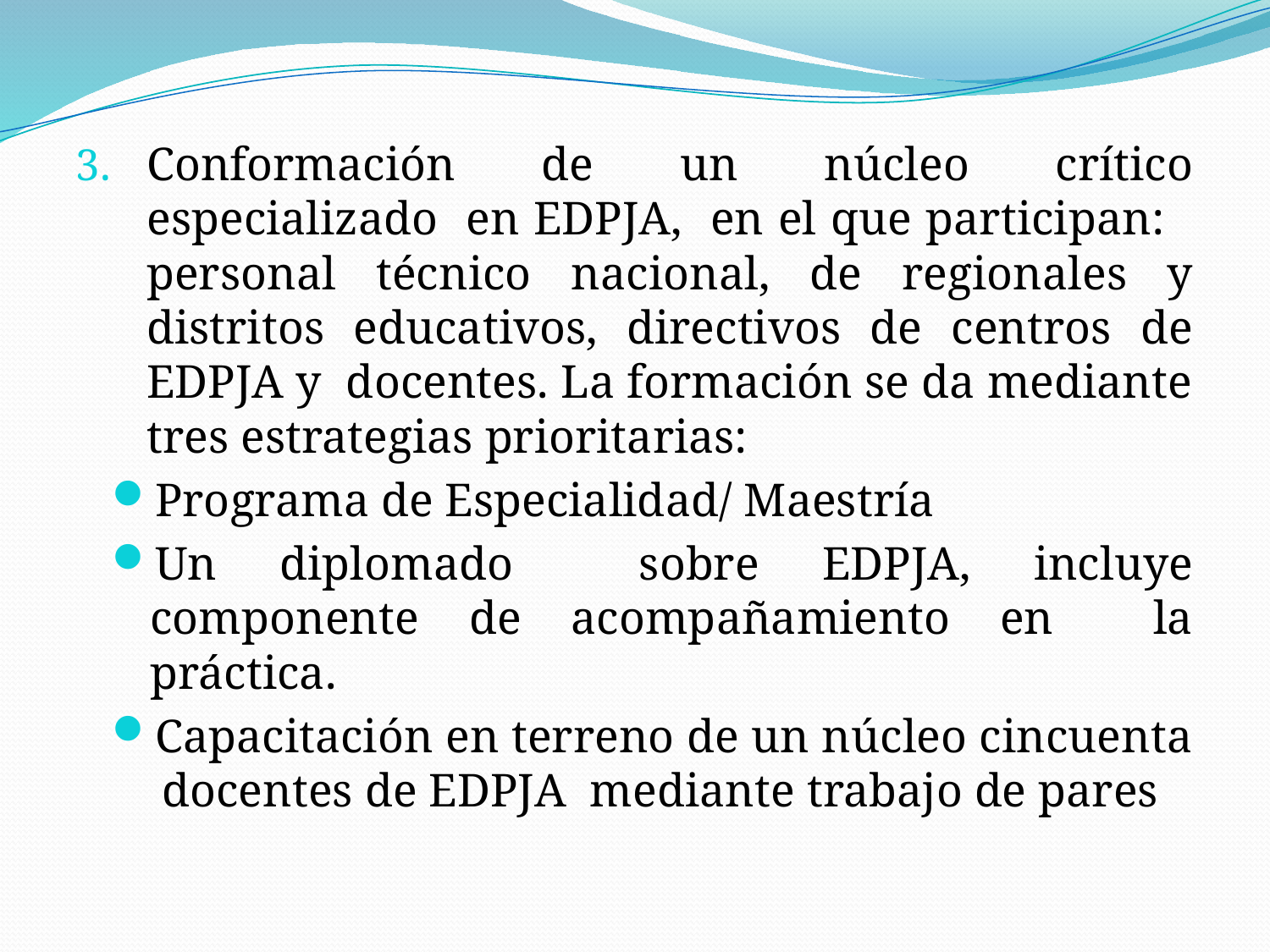

Conformación de un núcleo crítico especializado  en EDPJA,  en el que participan:   personal técnico nacional, de regionales y distritos educativos, directivos de centros de EDPJA y  docentes. La formación se da mediante tres estrategias prioritarias:
Programa de Especialidad/ Maestría
Un diplomado  sobre EDPJA, incluye componente de acompañamiento en  la práctica.
Capacitación en terreno de un núcleo cincuenta  docentes de EDPJA  mediante trabajo de pares